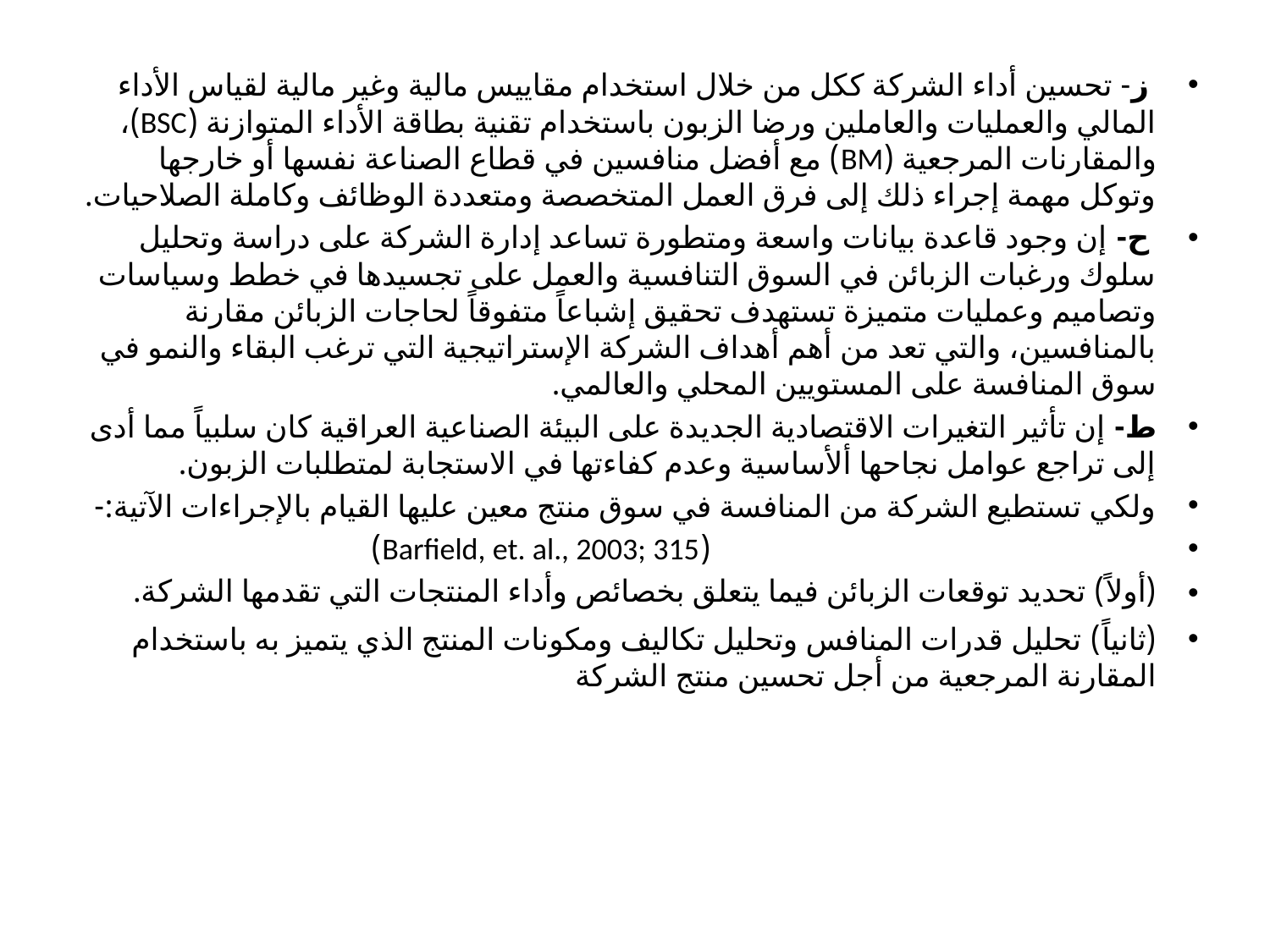

#
 ز- تحسين أداء الشركة ككل من خلال استخدام مقاييس مالية وغير مالية لقياس الأداء المالي والعمليات والعاملين ورضا الزبون باستخدام تقنية بطاقة الأداء المتوازنة (BSC)، والمقارنات المرجعية (BM) مع أفضل منافسين في قطاع الصناعة نفسها أو خارجها وتوكل مهمة إجراء ذلك إلى فرق العمل المتخصصة ومتعددة الوظائف وكاملة الصلاحيات.
 ح- إن وجود قاعدة بيانات واسعة ومتطورة تساعد إدارة الشركة على دراسة وتحليل سلوك ورغبات الزبائن في السوق التنافسية والعمل على تجسيدها في خطط وسياسات وتصاميم وعمليات متميزة تستهدف تحقيق إشباعاً متفوقاً لحاجات الزبائن مقارنة بالمنافسين، والتي تعد من أهم أهداف الشركة الإستراتيجية التي ترغب البقاء والنمو في سوق المنافسة على المستويين المحلي والعالمي.
ط- إن تأثير التغيرات الاقتصادية الجديدة على البيئة الصناعية العراقية كان سلبياً مما أدى إلى تراجع عوامل نجاحها ألأساسية وعدم كفاءتها في الاستجابة لمتطلبات الزبون.
ولكي تستطيع الشركة من المنافسة في سوق منتج معين عليها القيام بالإجراءات الآتية:-
                                                         (Barfield, et. al., 2003; 315)
(أولاً) تحديد توقعات الزبائن فيما يتعلق بخصائص وأداء المنتجات التي تقدمها الشركة. ­­­­
(ثانياً) تحليل قدرات المنافس وتحليل تكاليف ومكونات المنتج الذي يتميز به باستخدام المقارنة المرجعية من أجل تحسين منتج الشركة